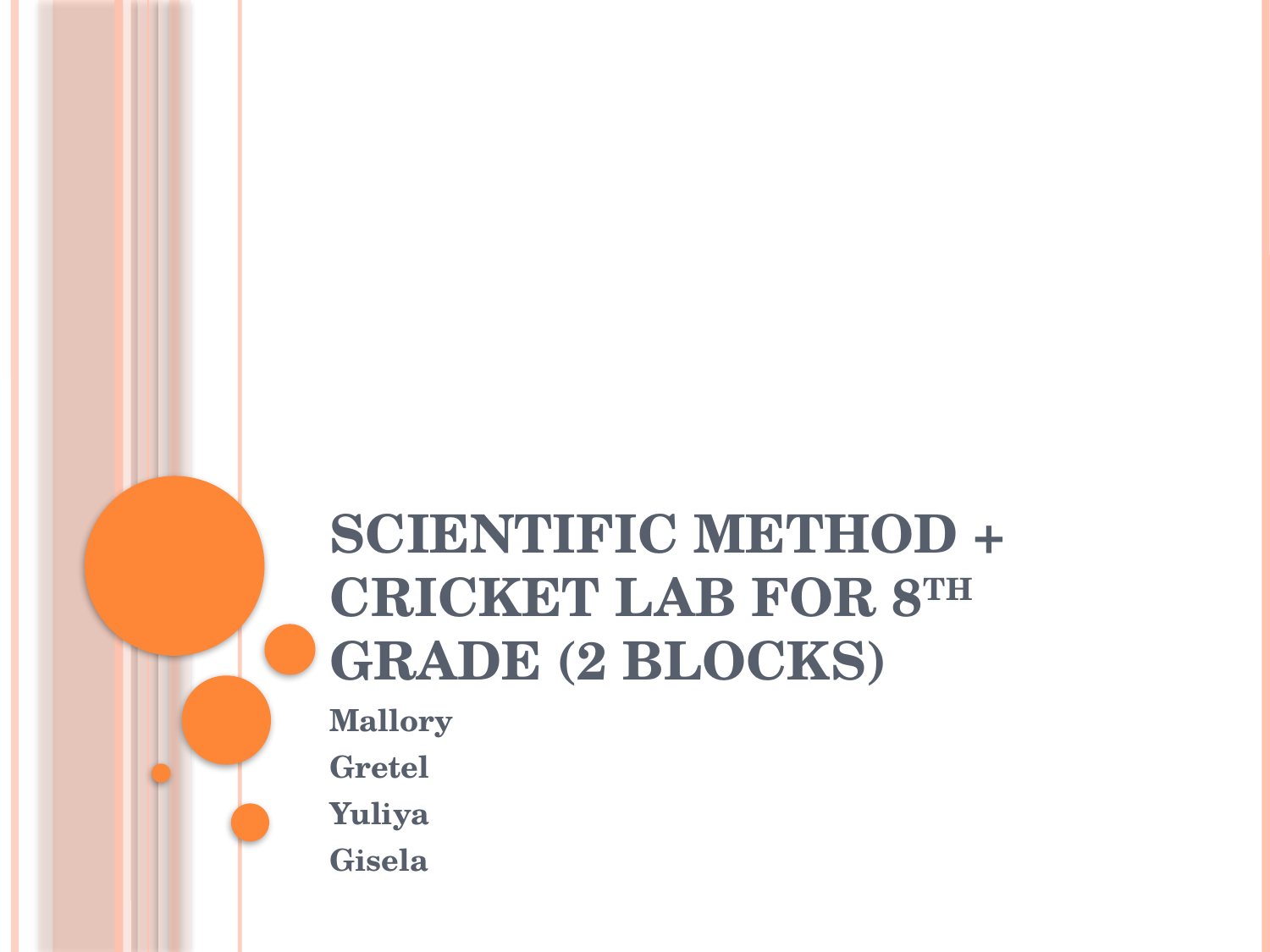

# Scientific method + cricket lab for 8th grade (2 blocks)
Mallory
Gretel
Yuliya
Gisela